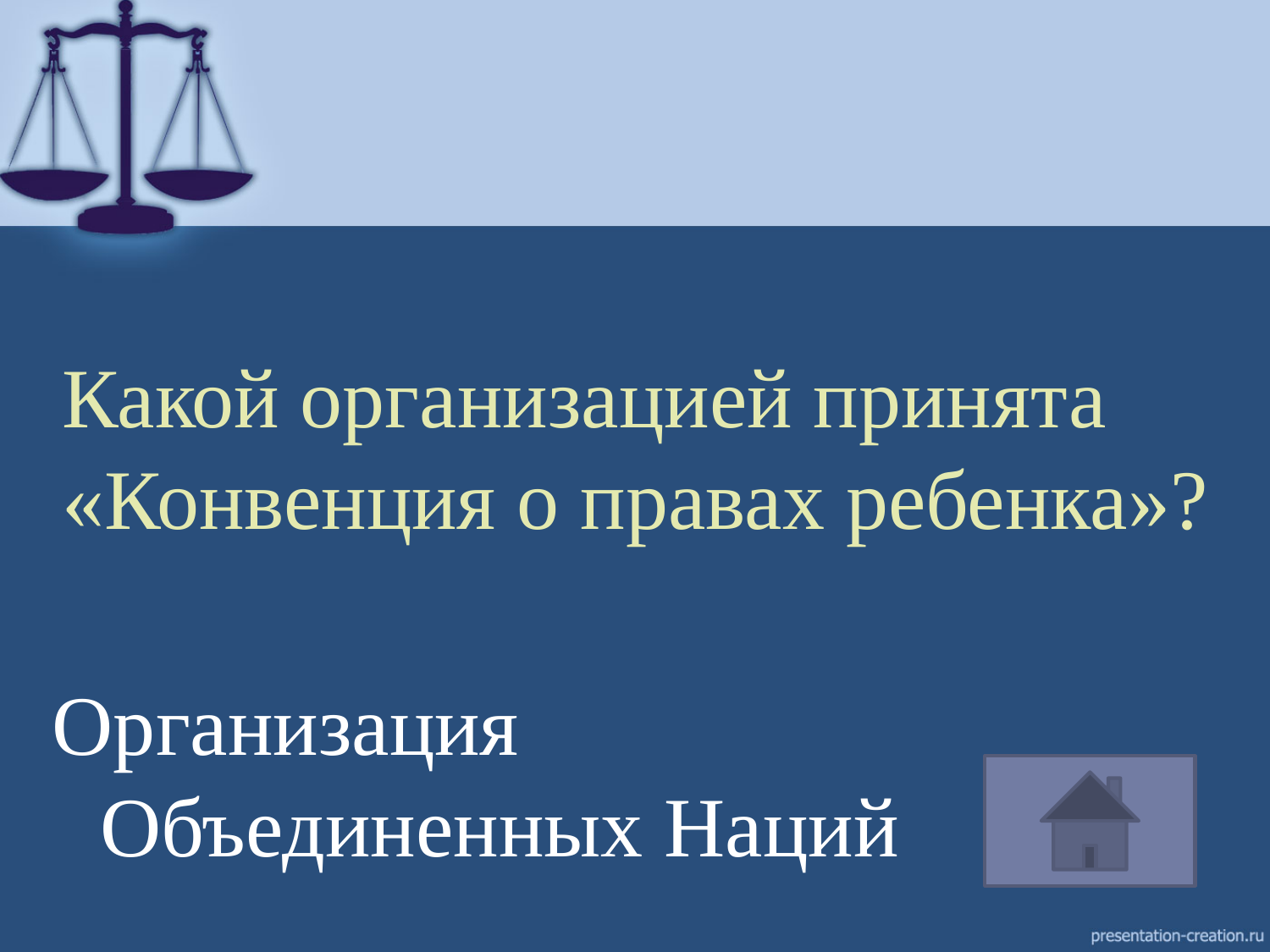

Какой организацией принята «Конвенция о правах ребенка»?
Организация Объединенных Наций